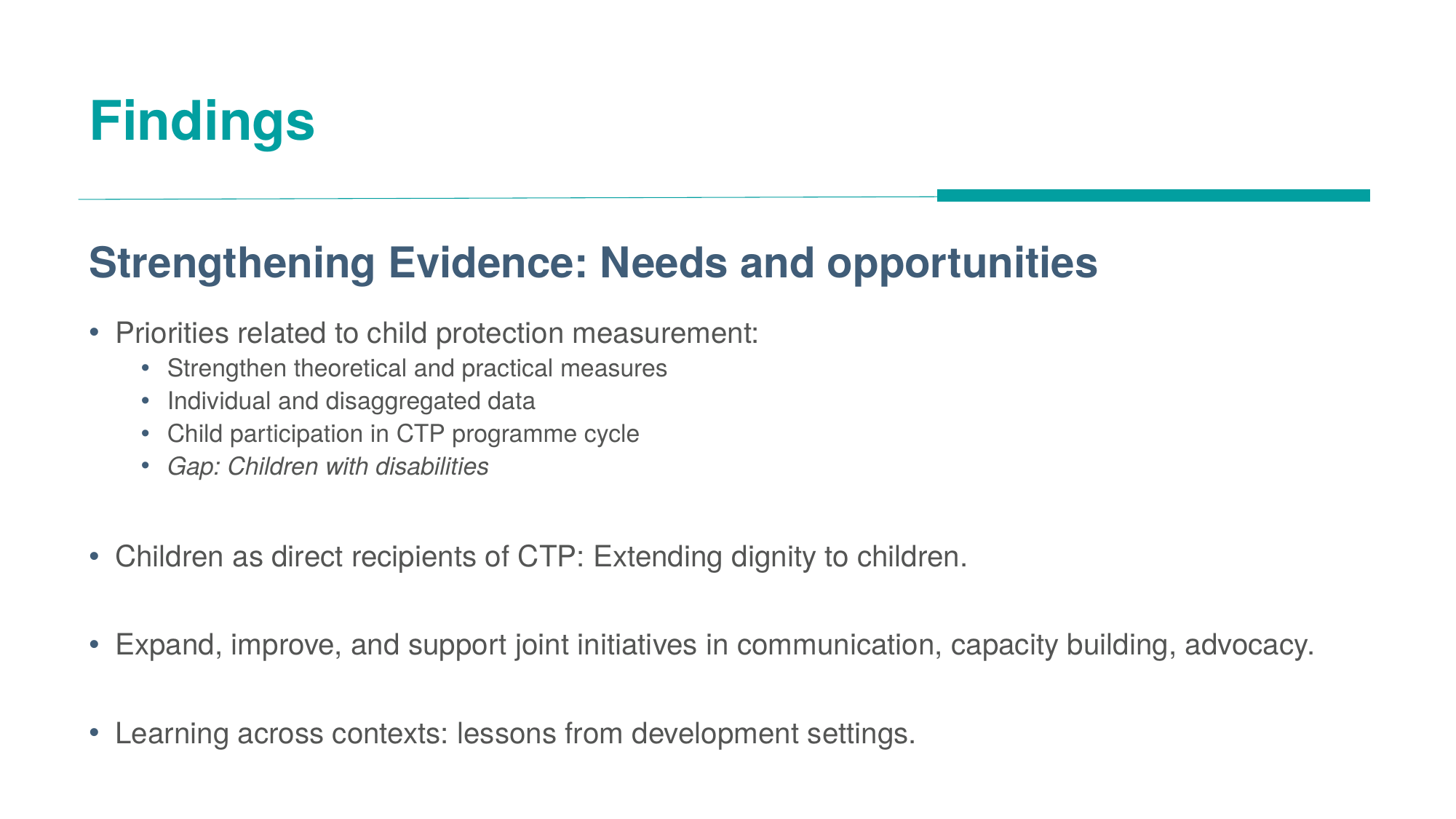

# Findings
Strengthening Evidence: Needs and opportunities
Priorities related to child protection measurement:
Strengthen theoretical and practical measures
Individual and disaggregated data
Child participation in CTP programme cycle
Gap: Children with disabilities

Children as direct recipients of CTP: Extending dignity to children.

Expand, improve, and support joint initiatives in communication, capacity building, advocacy.

Learning across contexts: lessons from development settings.